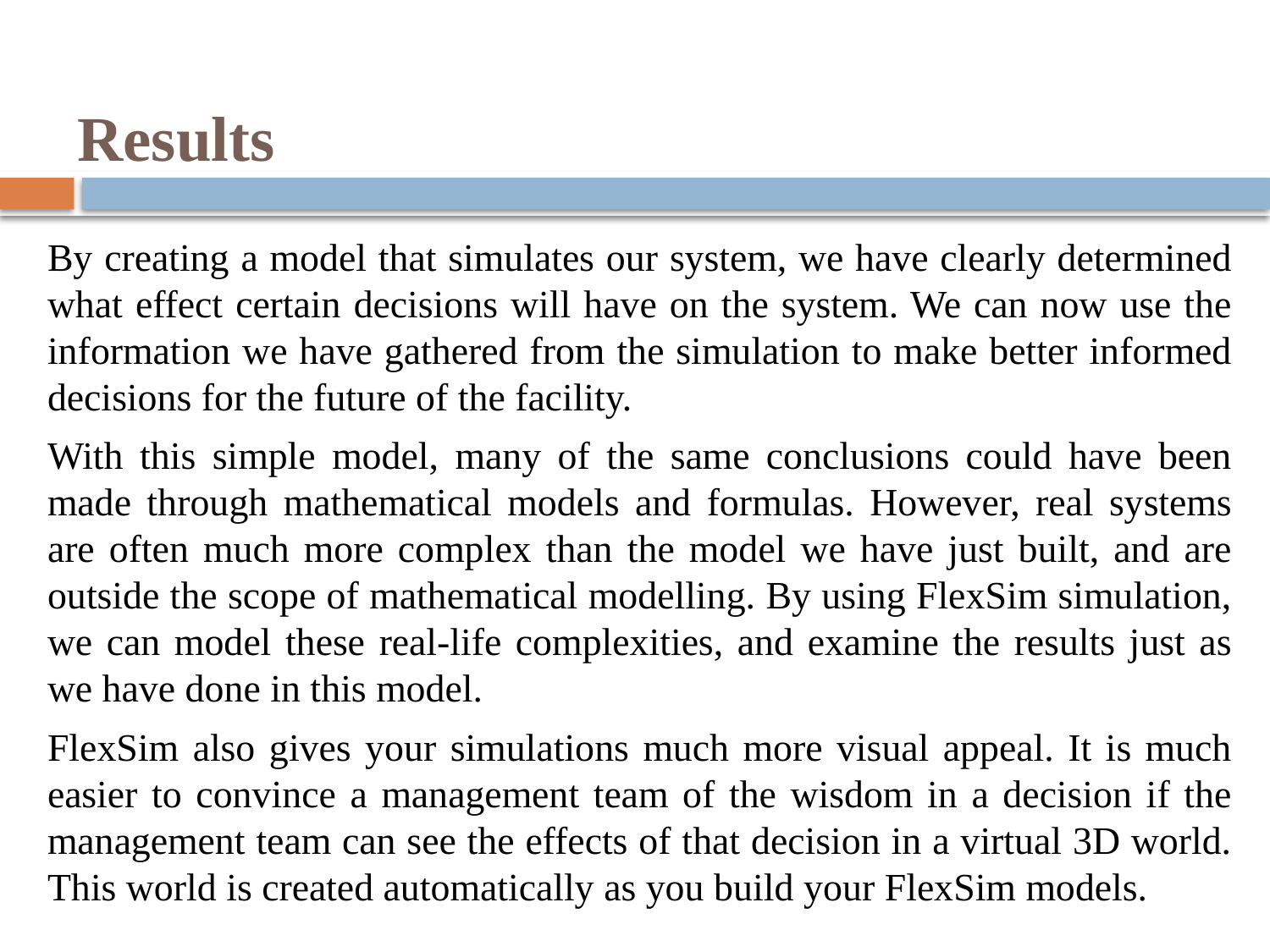

# Results
By creating a model that simulates our system, we have clearly determined what effect certain decisions will have on the system. We can now use the information we have gathered from the simulation to make better informed decisions for the future of the facility.
With this simple model, many of the same conclusions could have been made through mathematical models and formulas. However, real systems are often much more complex than the model we have just built, and are outside the scope of mathematical modelling. By using FlexSim simulation, we can model these real-life complexities, and examine the results just as we have done in this model.
FlexSim also gives your simulations much more visual appeal. It is much easier to convince a management team of the wisdom in a decision if the management team can see the effects of that decision in a virtual 3D world. This world is created automatically as you build your FlexSim models.